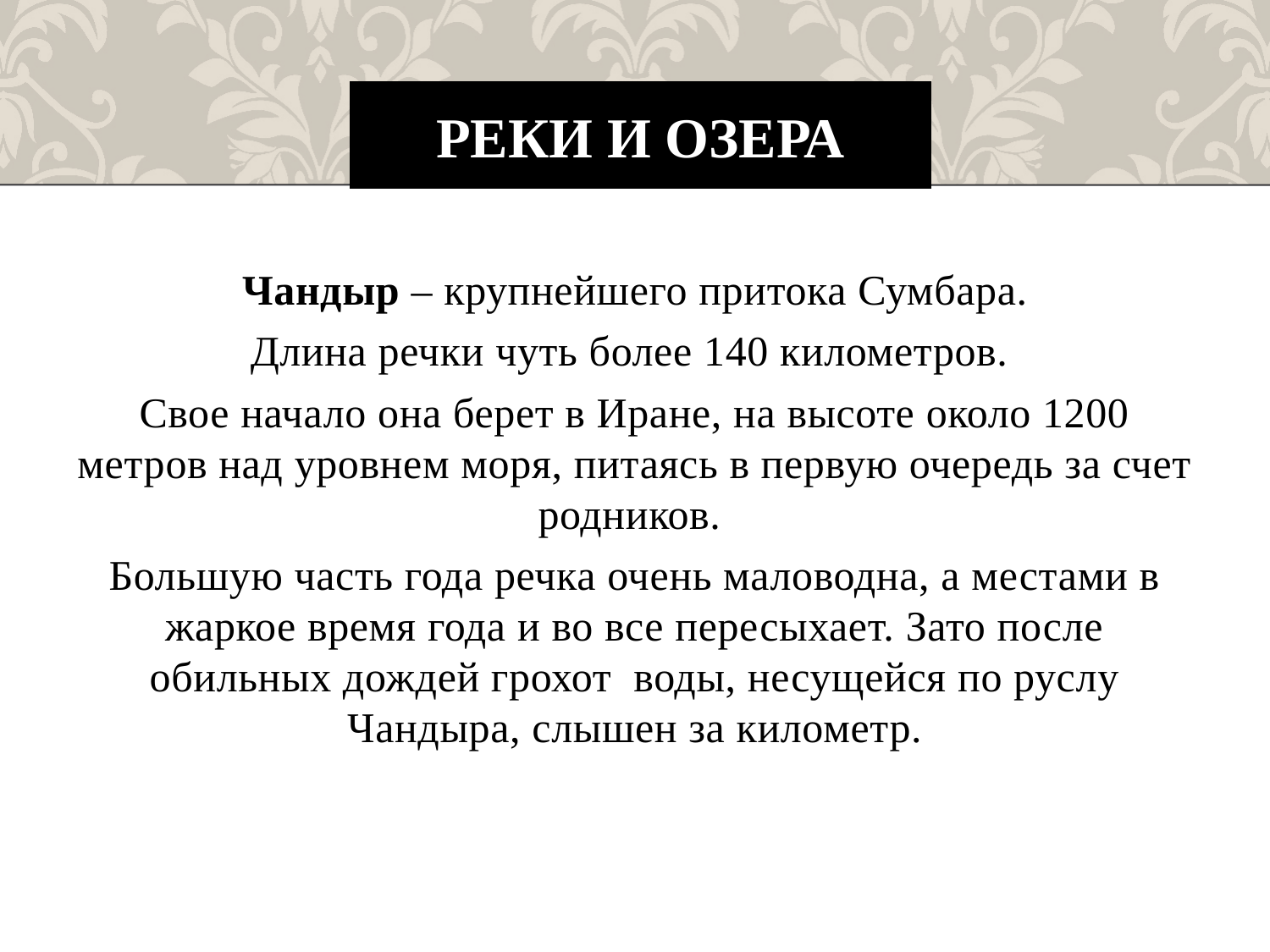

# Реки и озера
Чандыр – крупнейшего притока Сумбара.
Длина речки чуть более 140 километров.
Свое начало она берет в Иране, на высоте около 1200 метров над уровнем моря, питаясь в первую очередь за счет родников.
Большую часть года речка очень маловодна, а местами в жаркое время года и во все пересыхает. Зато после обильных дождей грохот  воды, несущейся по руслу Чандыра, слышен за километр.